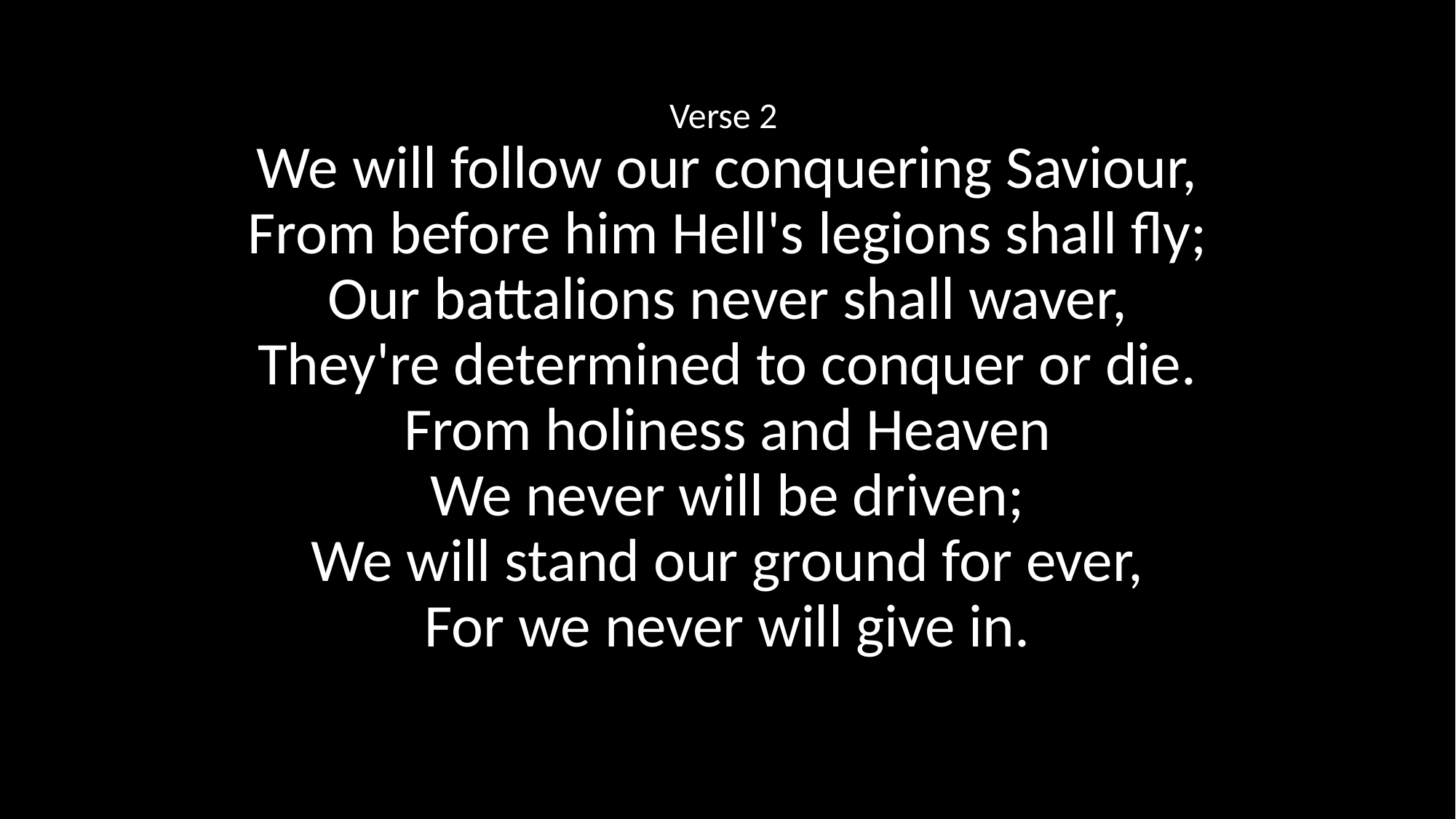

Verse 2
We will follow our conquering Saviour,
From before him Hell's legions shall fly;
Our battalions never shall waver,
They're determined to conquer or die.
From holiness and Heaven
We never will be driven;
We will stand our ground for ever,
For we never will give in.